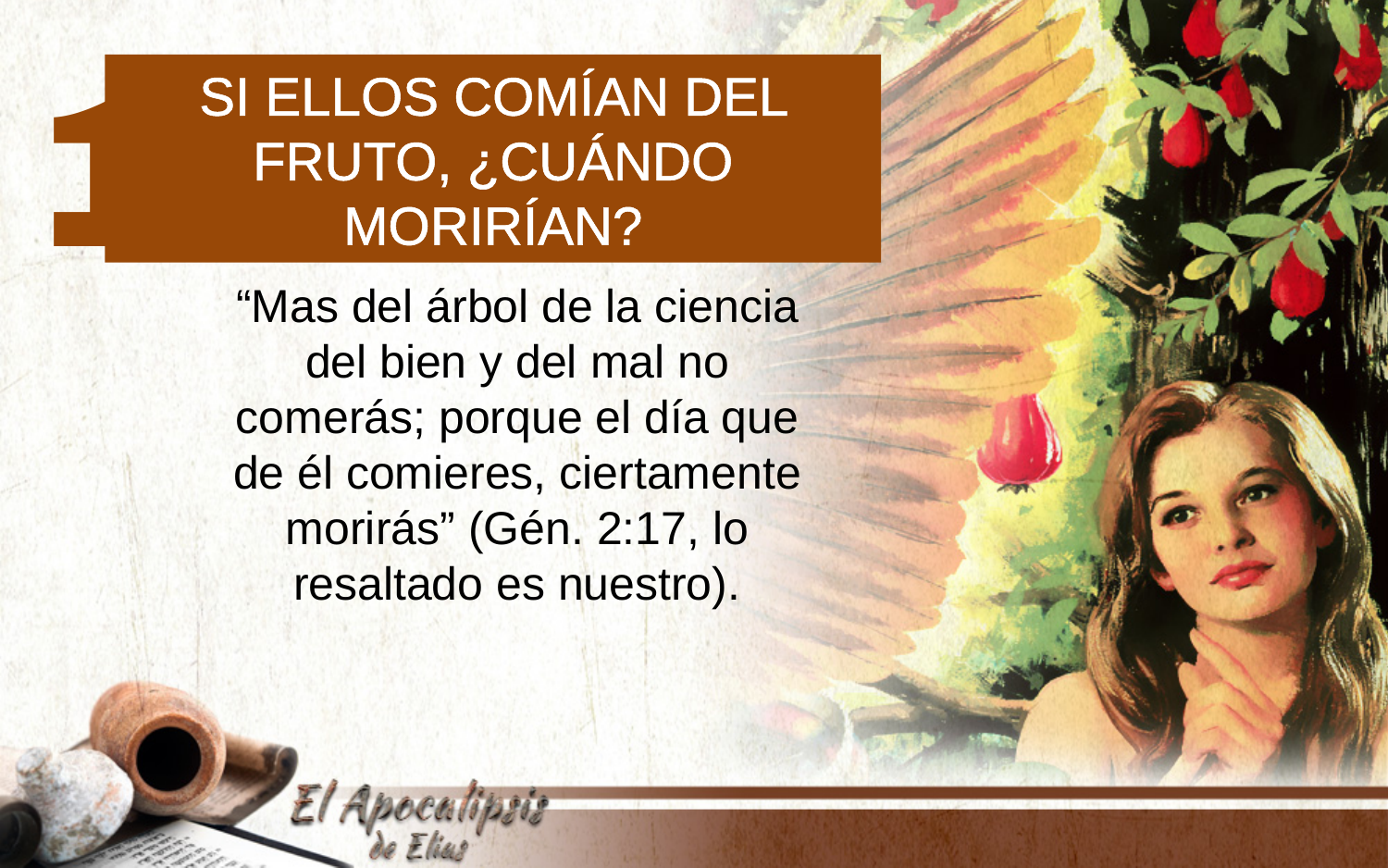

1
Si ellos comían del fruto, ¿cuándo morirían?
“Mas del árbol de la ciencia del bien y del mal no comerás; porque el día que de él comieres, ciertamente morirás” (Gén. 2:17, lo resaltado es nuestro).